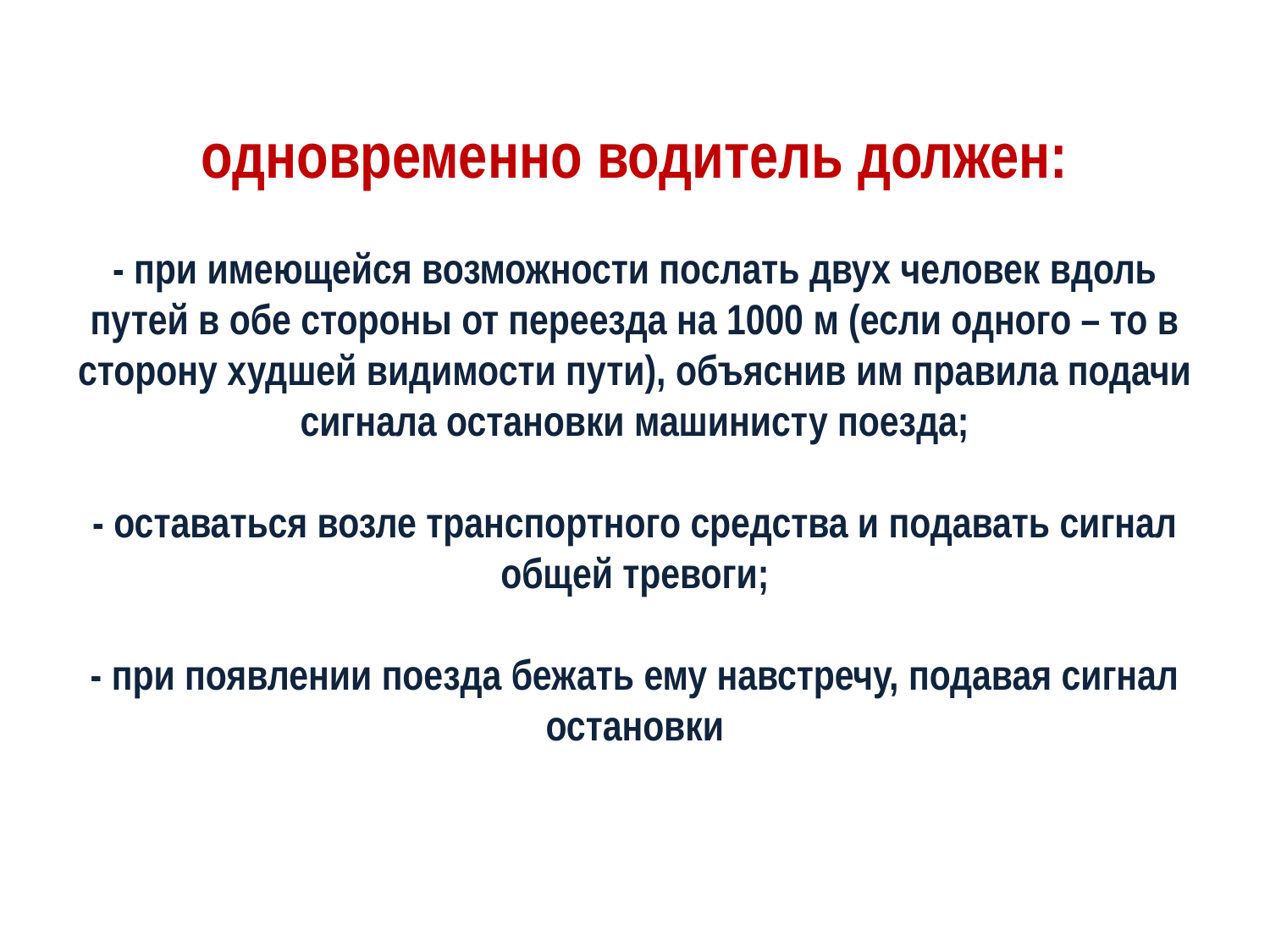

# одновременно водитель должен: - при имеющейся возможности послать двух человек вдоль путей в обе стороны от переезда на 1000 м (если одного – то в сторону худшей видимости пути), объяснив им правила подачи сигнала остановки машинисту поезда; - оставаться возле транспортного средства и подавать сигнал общей тревоги; - при появлении поезда бежать ему навстречу, подавая сигнал остановки